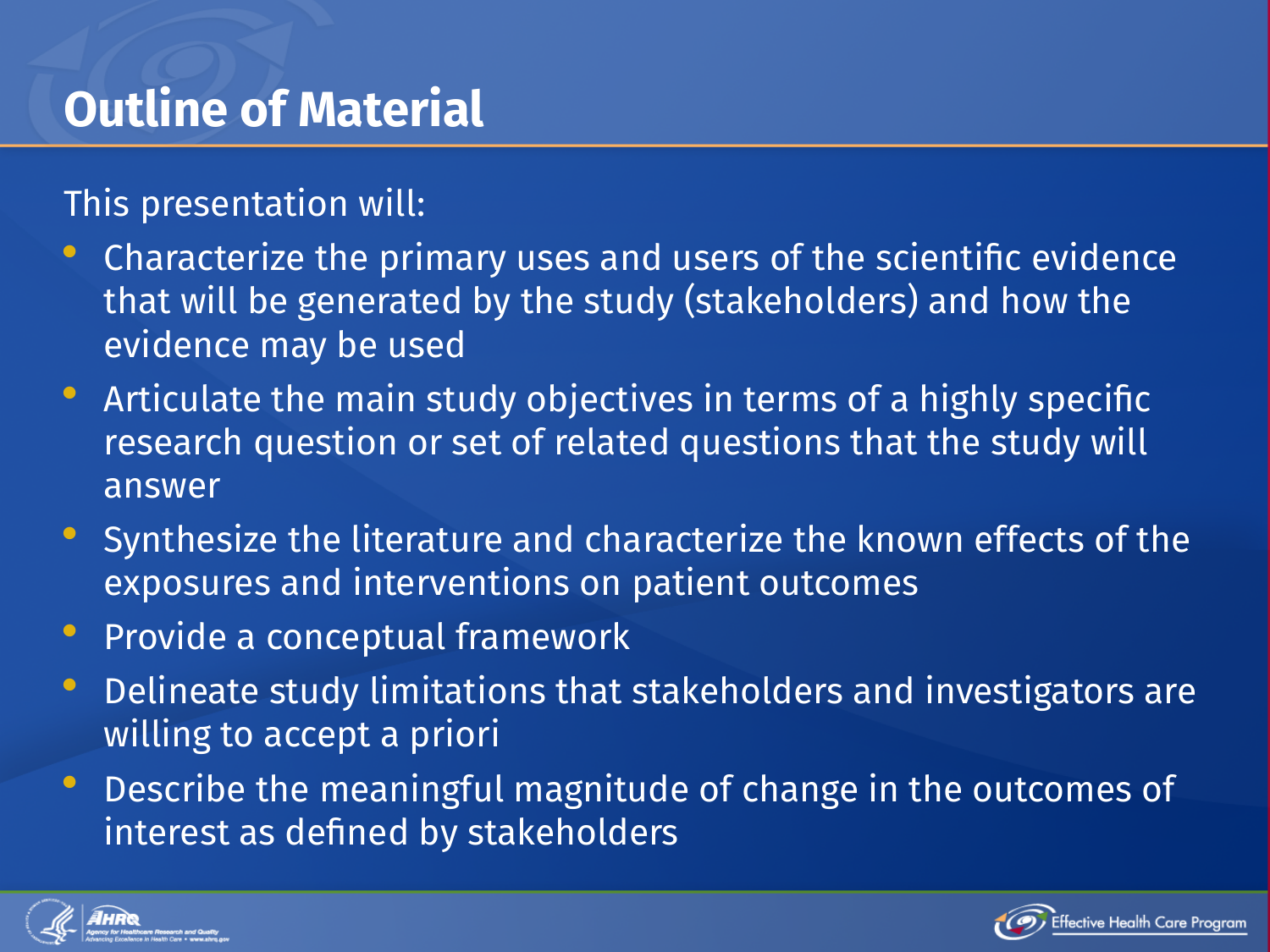

# Outline of Material
This presentation will:
Characterize the primary uses and users of the scientific evidence that will be generated by the study (stakeholders) and how the evidence may be used
Articulate the main study objectives in terms of a highly specific research question or set of related questions that the study will answer
Synthesize the literature and characterize the known effects of the exposures and interventions on patient outcomes
Provide a conceptual framework
Delineate study limitations that stakeholders and investigators are willing to accept a priori
Describe the meaningful magnitude of change in the outcomes of interest as defined by stakeholders